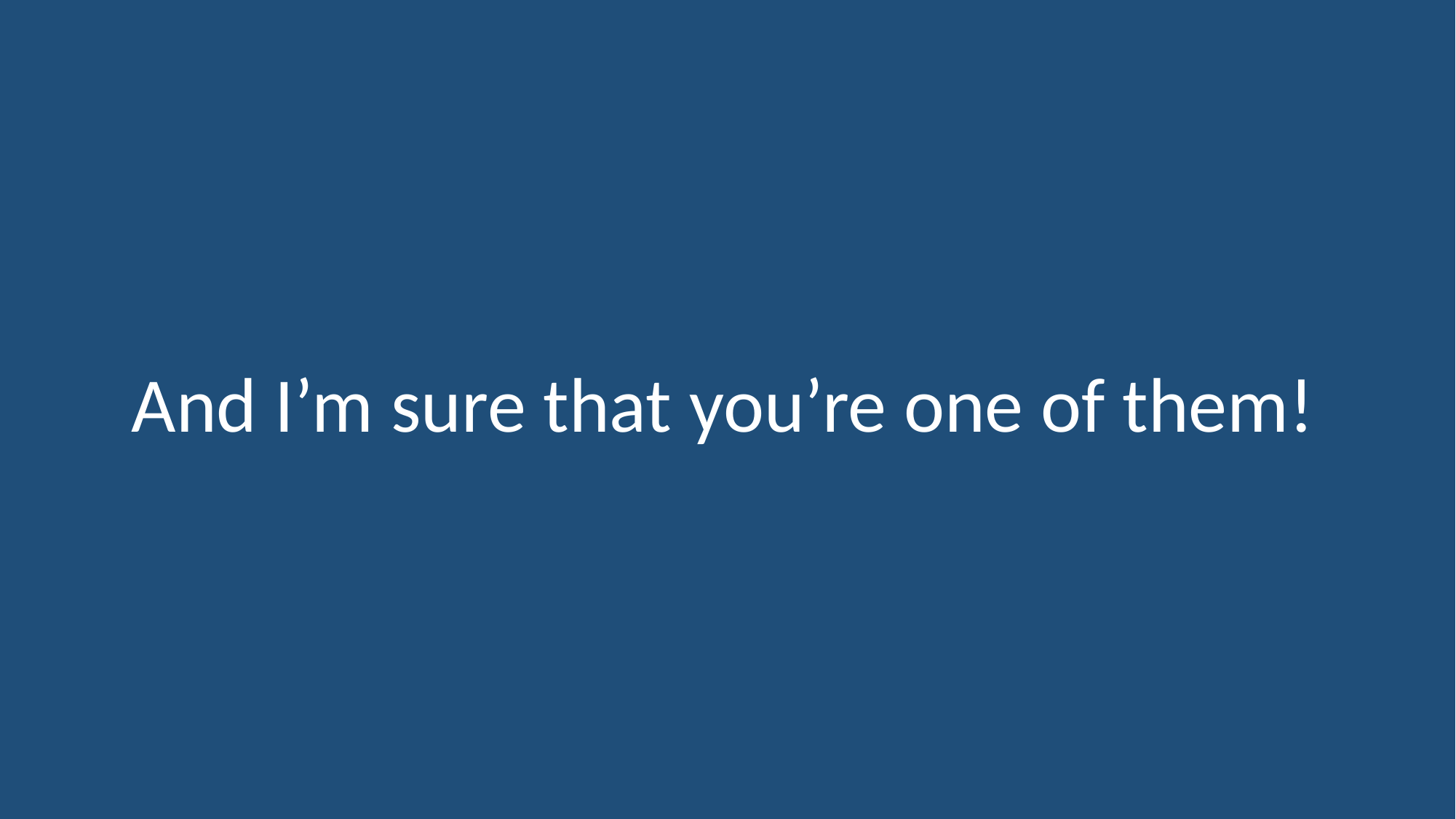

And I’m sure that you’re one of them!